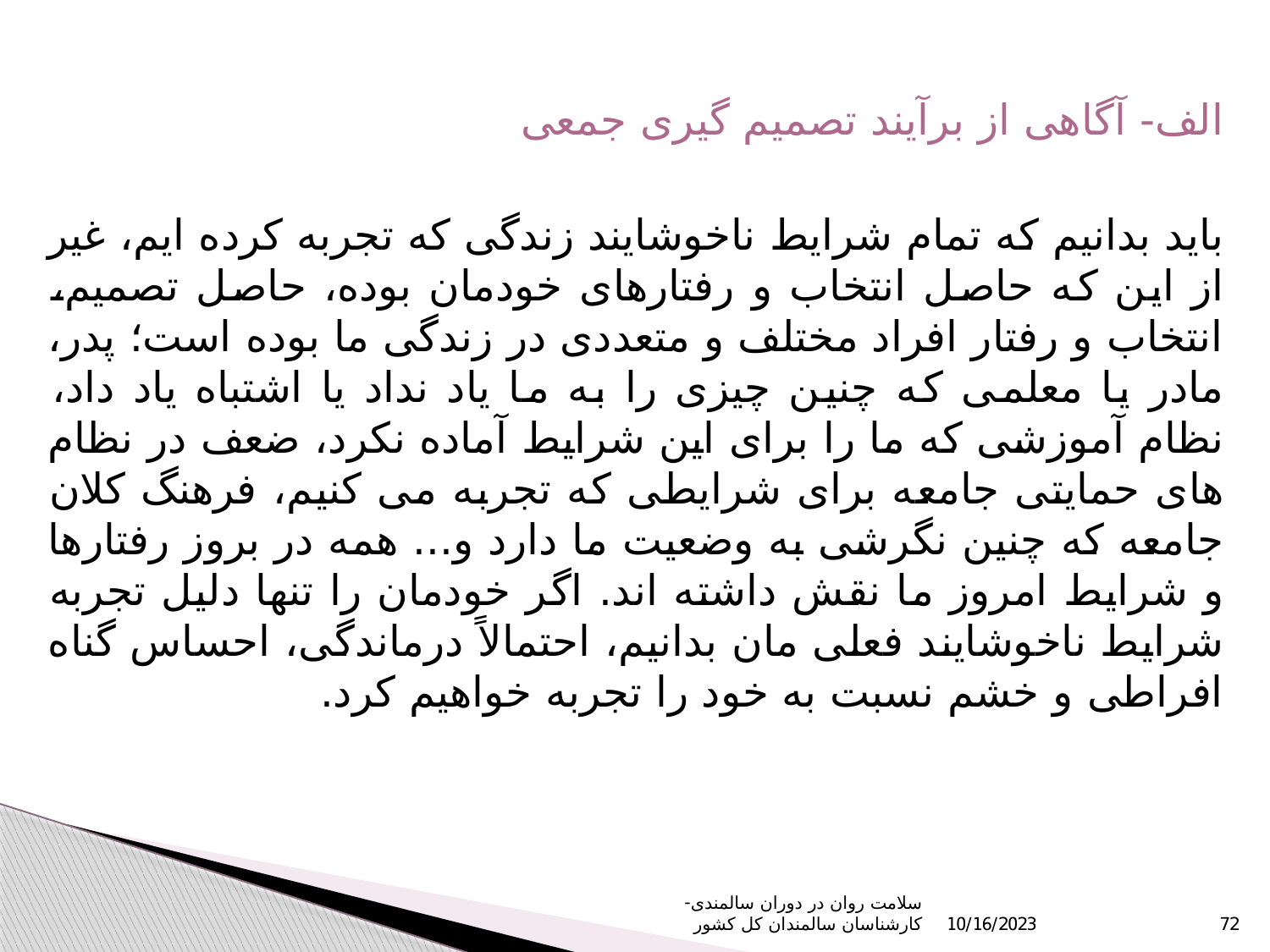

الف- آگاهی از برآیند تصمیم گیری جمعی

باید بدانیم که تمام شرایط ناخوشایند زندگی که تجربه کرده ایم، غیر از این که حاصل انتخاب و رفتارهای خودمان بوده، حاصل تصمیم، انتخاب و رفتار افراد مختلف و متعددی در زندگی ما بوده است؛ پدر، مادر یا معلمی که چنین چیزی را به ما یاد نداد یا اشتباه یاد داد، نظام آموزشی که ما را برای این شرایط آماده نکرد، ضعف در نظام های حمایتی جامعه برای شرایطی که تجربه می کنیم، فرهنگ کلان جامعه که چنین نگرشی به وضعیت ما دارد و... همه در بروز رفتارها و شرایط امروز ما نقش داشته اند. اگر خودمان را تنها دلیل تجربه شرایط ناخوشایند فعلی مان بدانیم، احتمالاً درماندگی، احساس گناه افراطی و خشم نسبت به خود را تجربه خواهیم کرد.

سلامت روان در دوران سالمندی- کارشناسان سالمندان کل کشور
10/16/2023
72